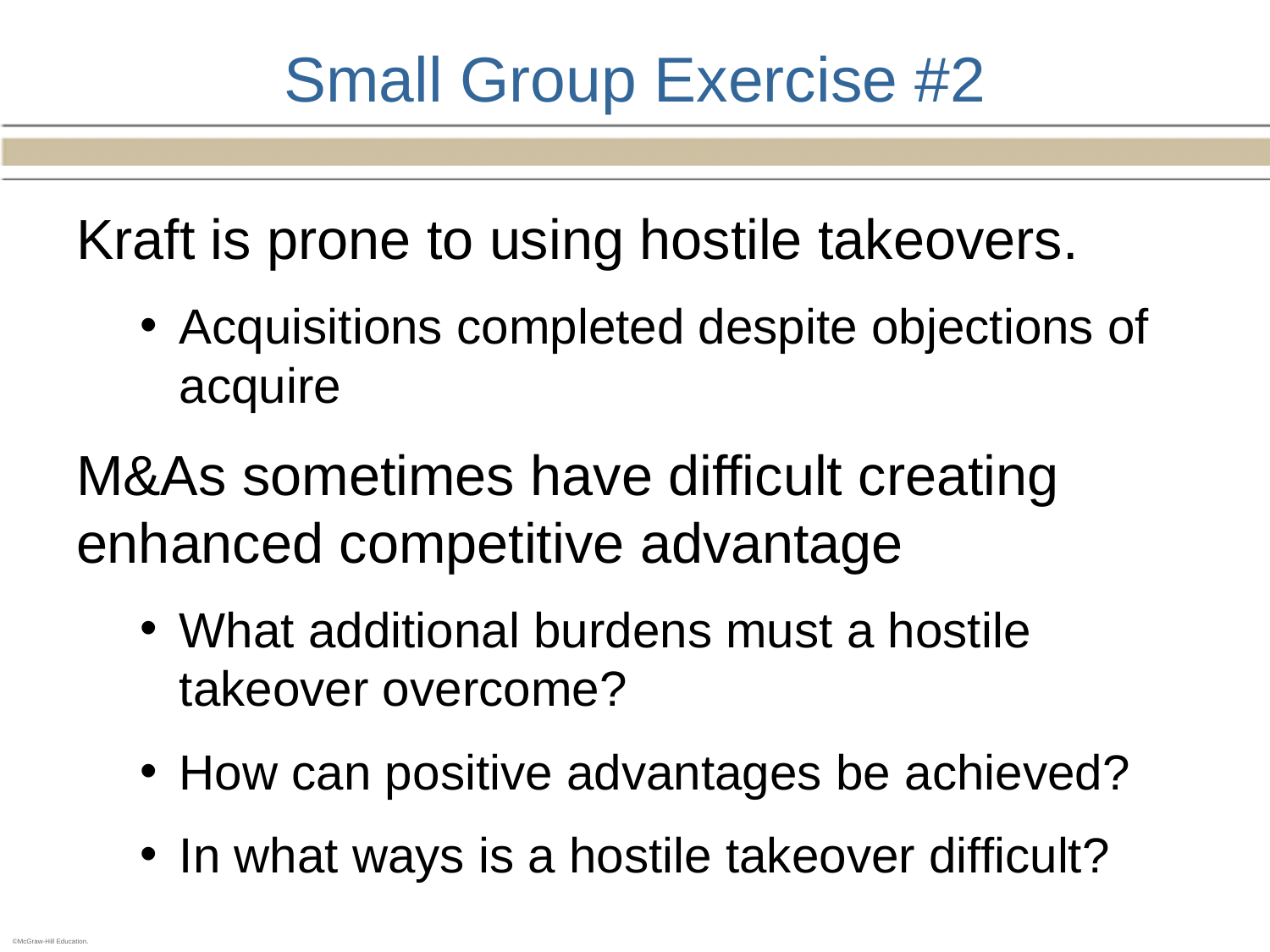

# Small Group Exercise #2
Kraft is prone to using hostile takeovers.
Acquisitions completed despite objections of acquire
M&As sometimes have difficult creating enhanced competitive advantage
What additional burdens must a hostile takeover overcome?
How can positive advantages be achieved?
In what ways is a hostile takeover difficult?